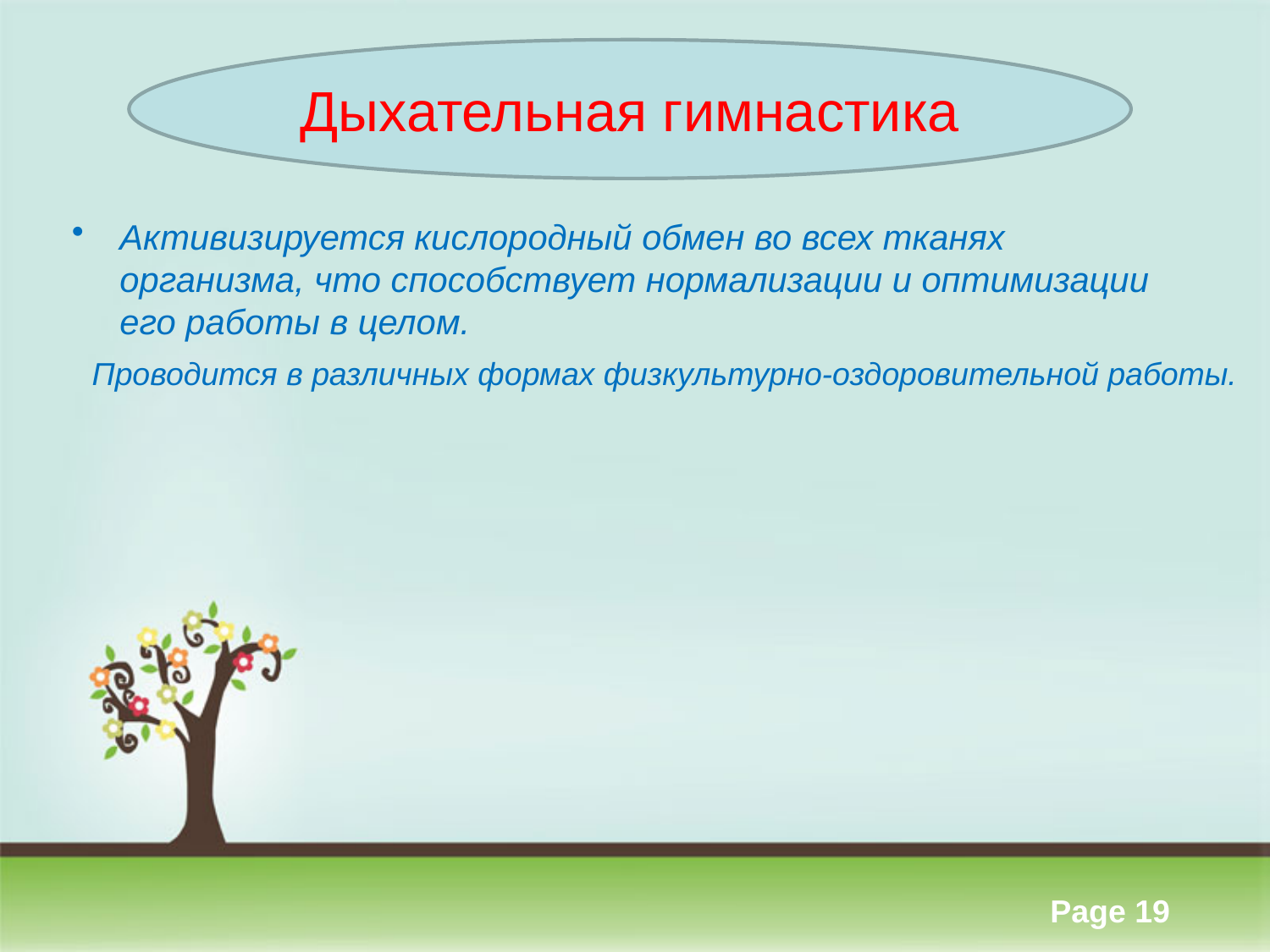

#
Дыхательная гимнастика
Активизируется кислородный обмен во всех тканях организма, что способствует нормализации и оптимизации его работы в целом.

Проводится в различных формах физкультурно-оздоровительной работы.